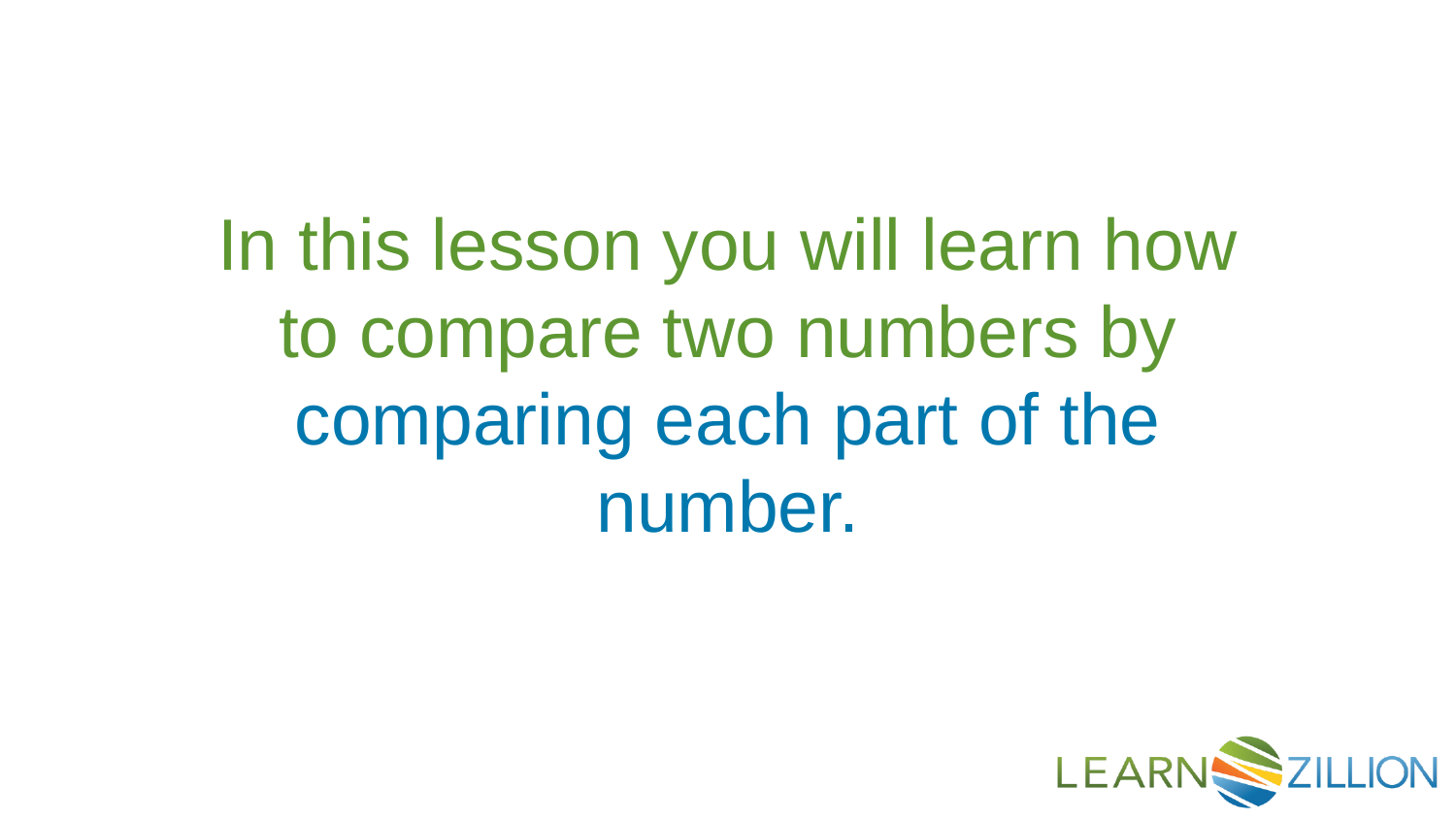

In this lesson you will learn how to compare two numbers by comparing each part of the number.